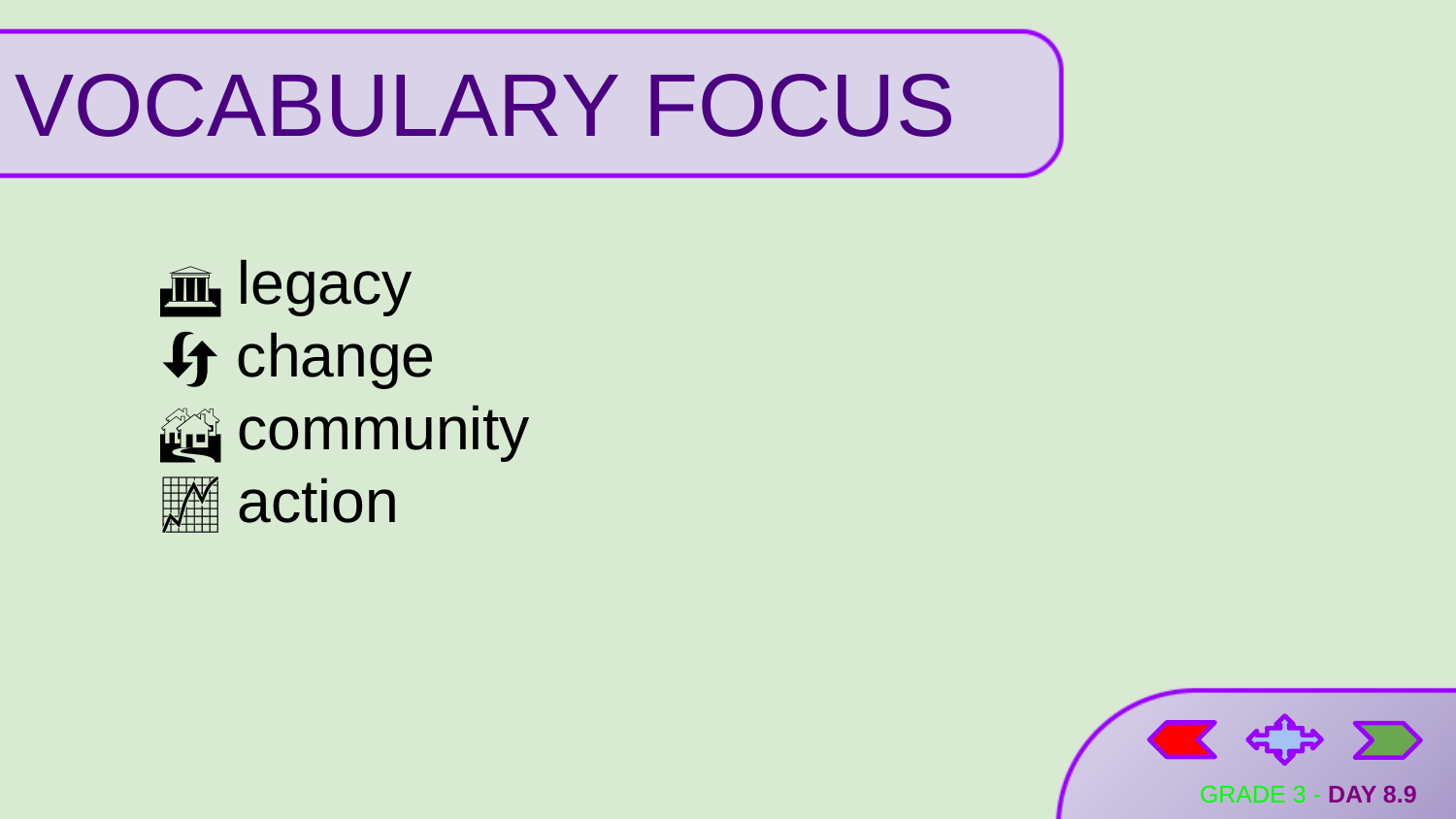

# VOCABULARY FOCUS

🏛 legacy
🔄 change
🏘 community
📈 action

GRADE 3 - DAY 8.9